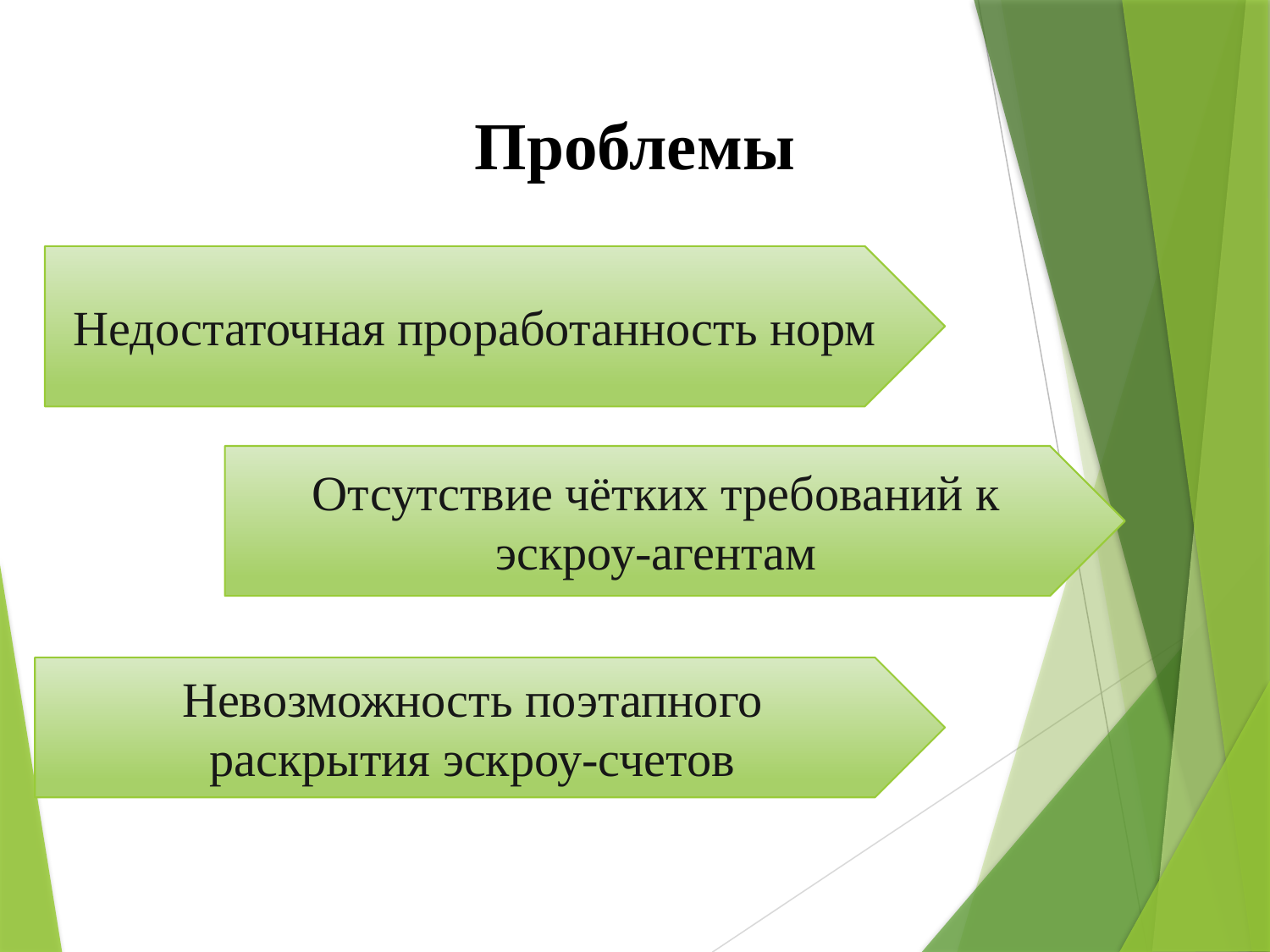

Проблемы
Недостаточная проработанность норм
Отсутствие чётких требований к эскроу-агентам
Невозможность поэтапного
раскрытия эскроу-счетов